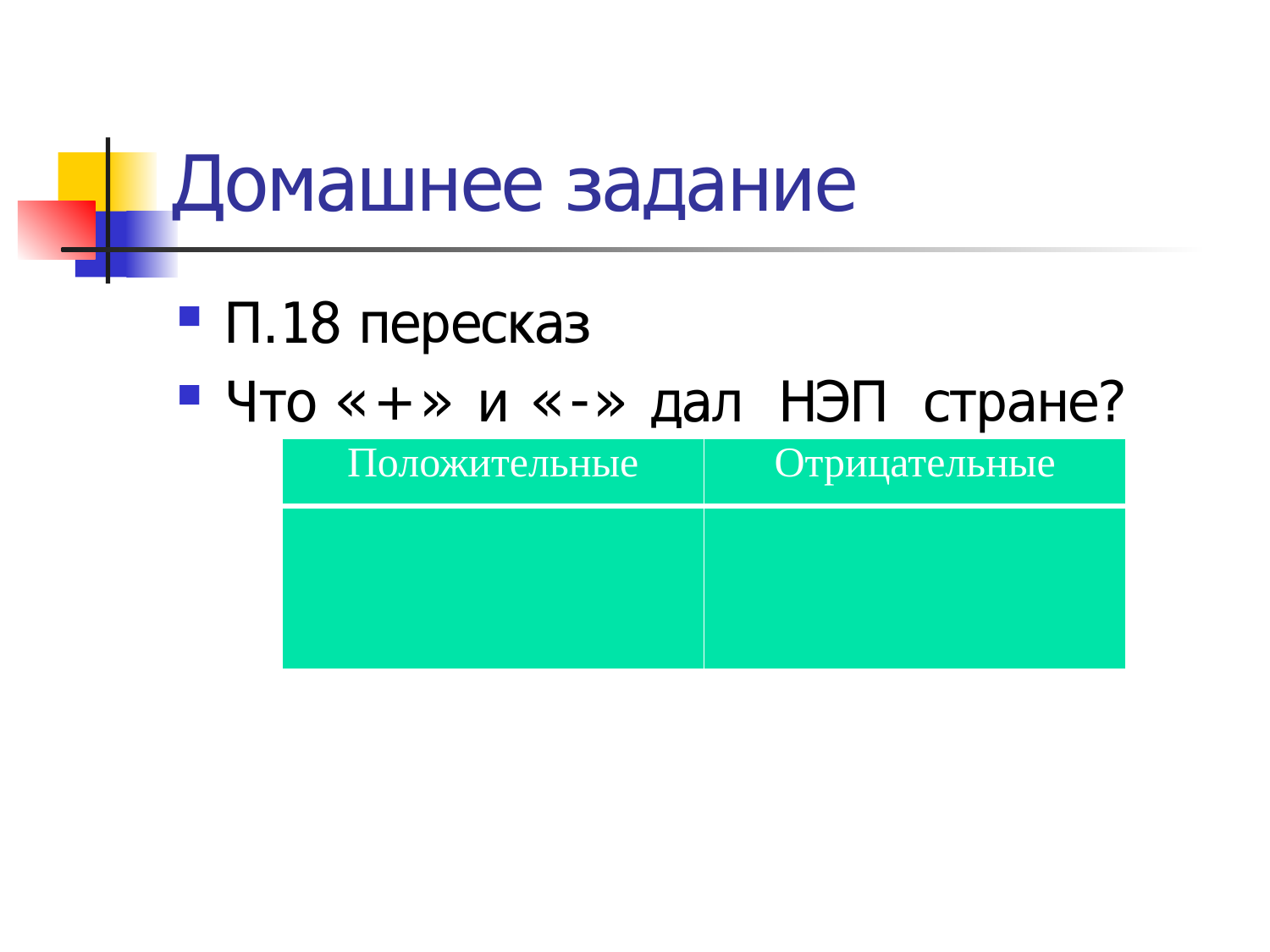

# Домашнее задание
П.18 пересказ
Что «+» и «-» дал  НЭП  стране?

| Положительные | Отрицательные |
| --- | --- |
|  |  |